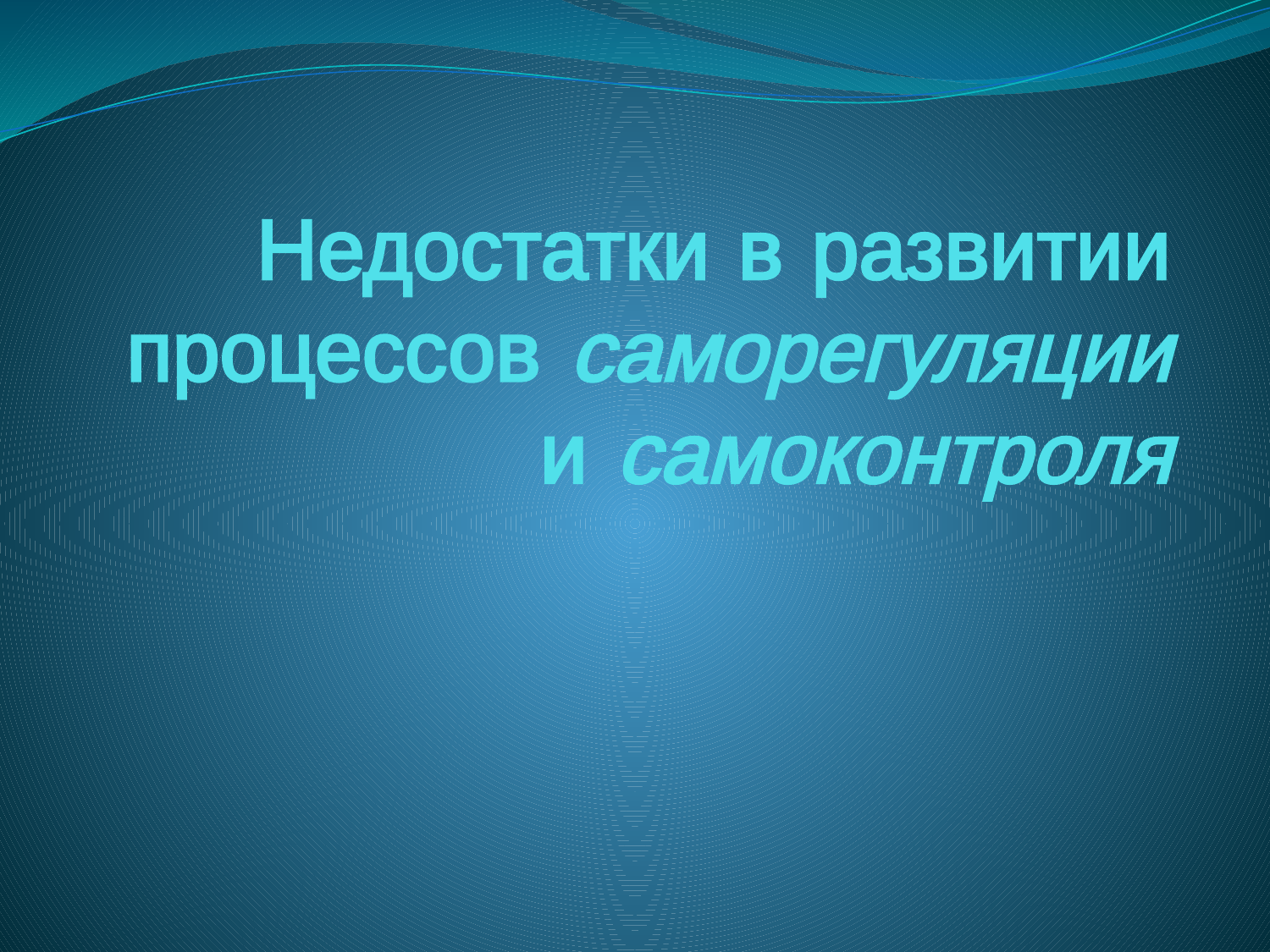

# Недостатки в развитии процессов саморегуляции и самоконтроля